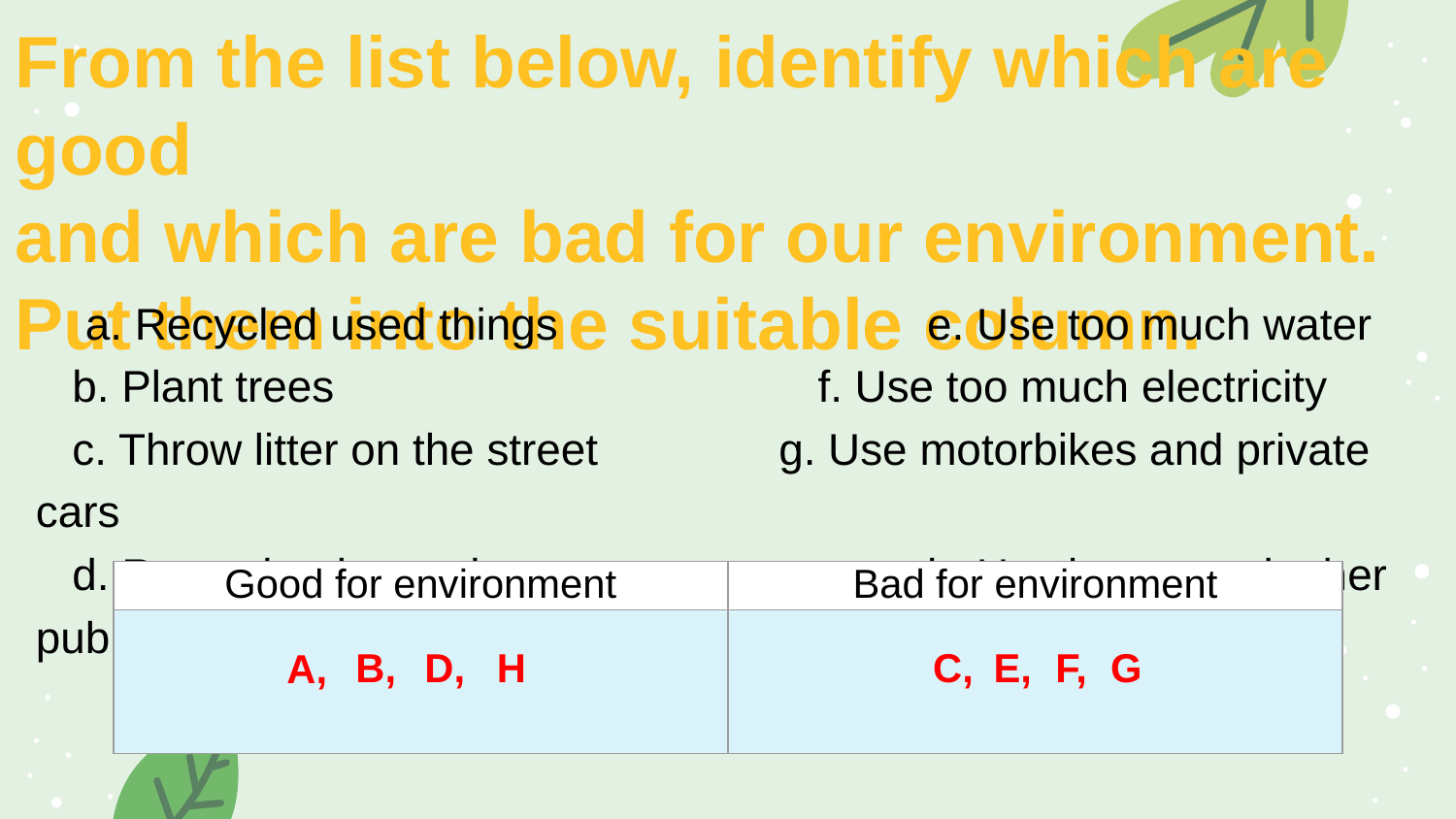

# From the list below, identify which are good and which are bad for our environment. Put them into the suitable column.
    a. Recycled used things	                         e. Use too much water
	b. Plant trees	                         f. Use too much electricity
	c. Throw litter on the street	             g. Use motorbikes and private cars
	d. Reuse bottles and cans	                         h. Use buses and other public transports.
| Good for environment | Bad for environment |
| --- | --- |
|  |  |
| Good for environment | Bad for environment |
| --- | --- |
|  |  |
B,
D,
H
C,
E,
F,
G
A,